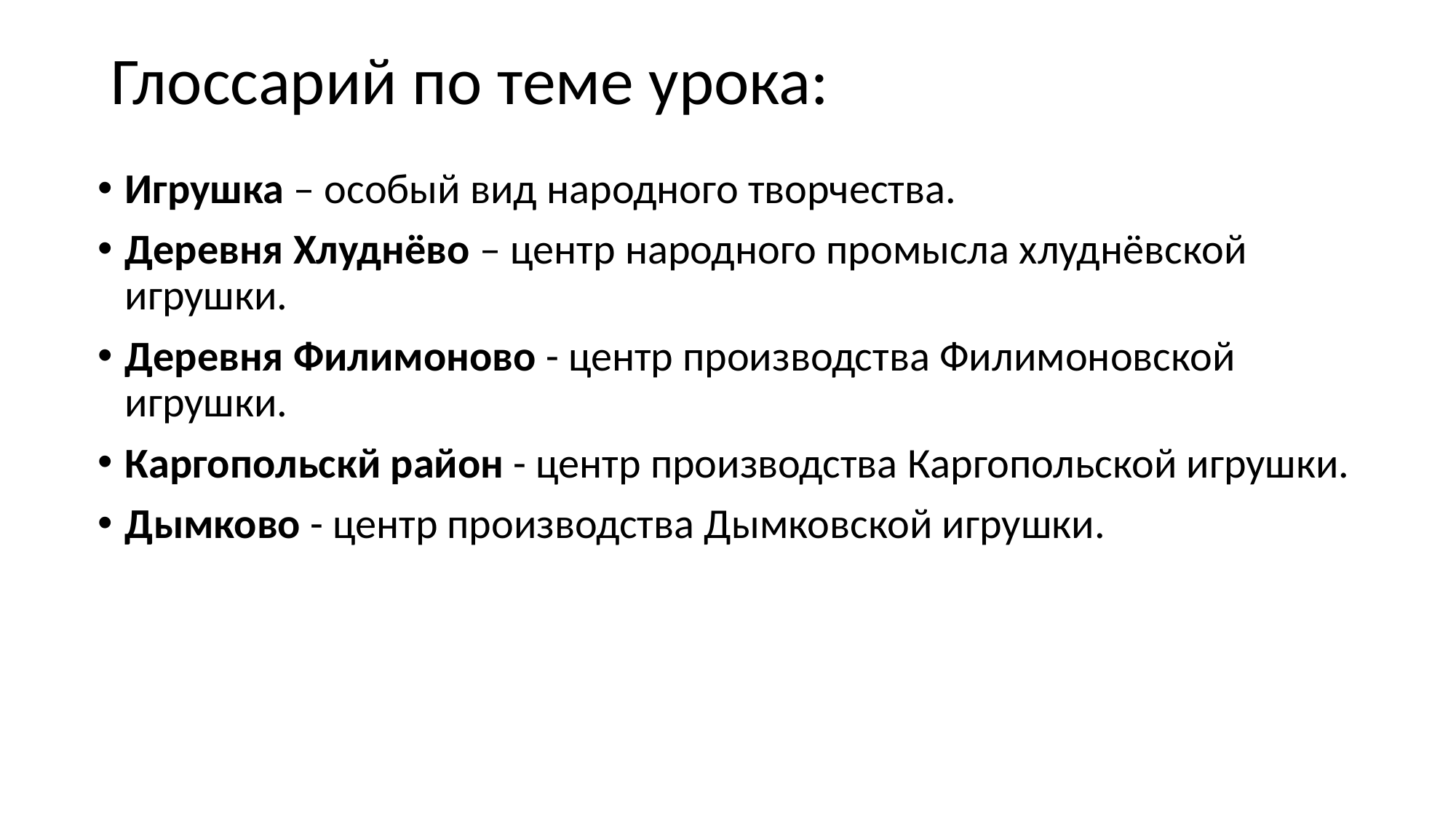

# Глоссарий по теме урока:
Игрушка – особый вид народного творчества.
Деревня Хлуднёво – центр народного промысла хлуднёвской игрушки.
Деревня Филимоново - центр производства Филимоновской игрушки.
Каргопольскй район - центр производства Каргопольской игрушки.
Дымково - центр производства Дымковской игрушки.